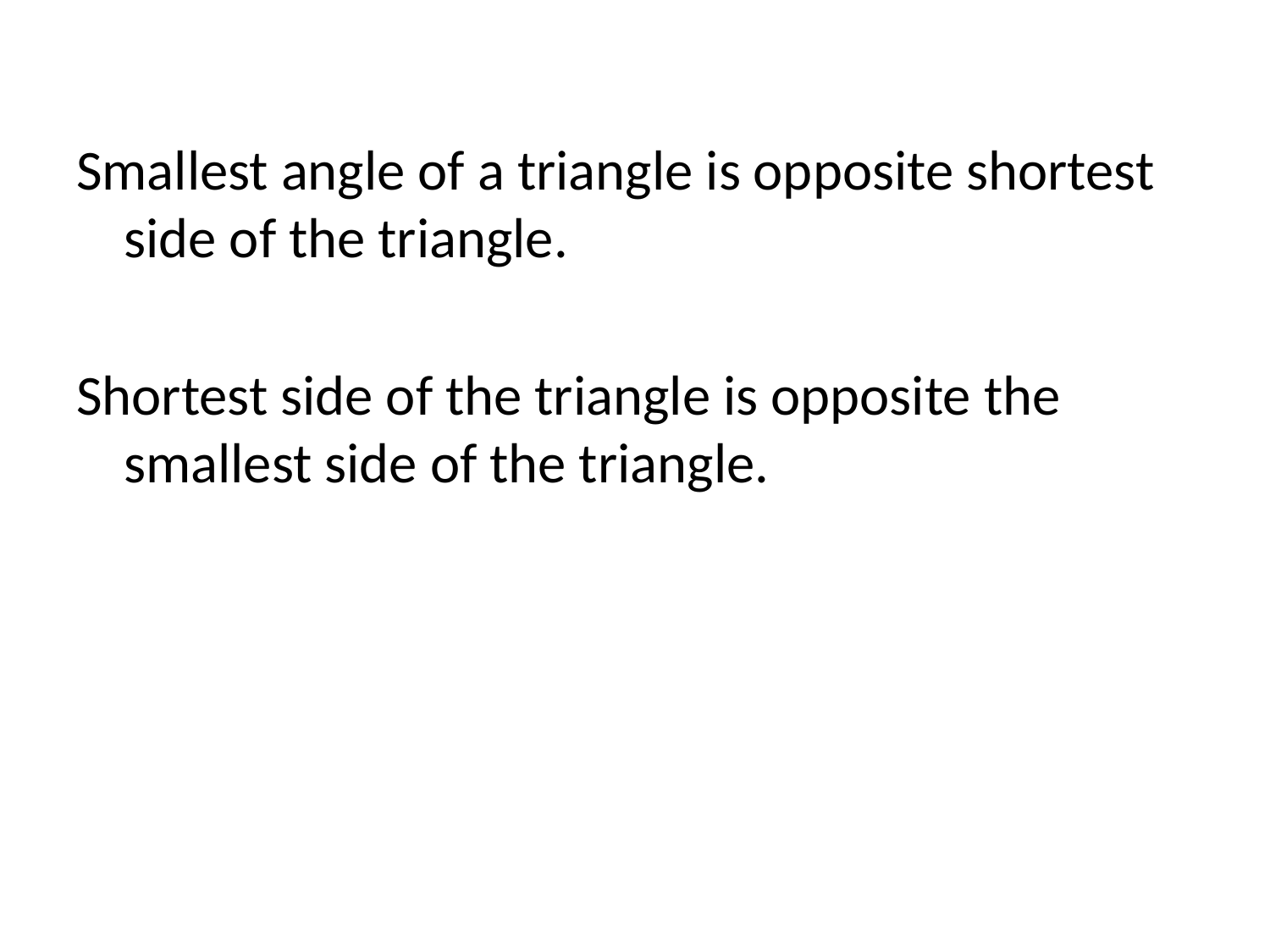

#
Smallest angle of a triangle is opposite shortest side of the triangle.

Shortest side of the triangle is opposite the smallest side of the triangle.